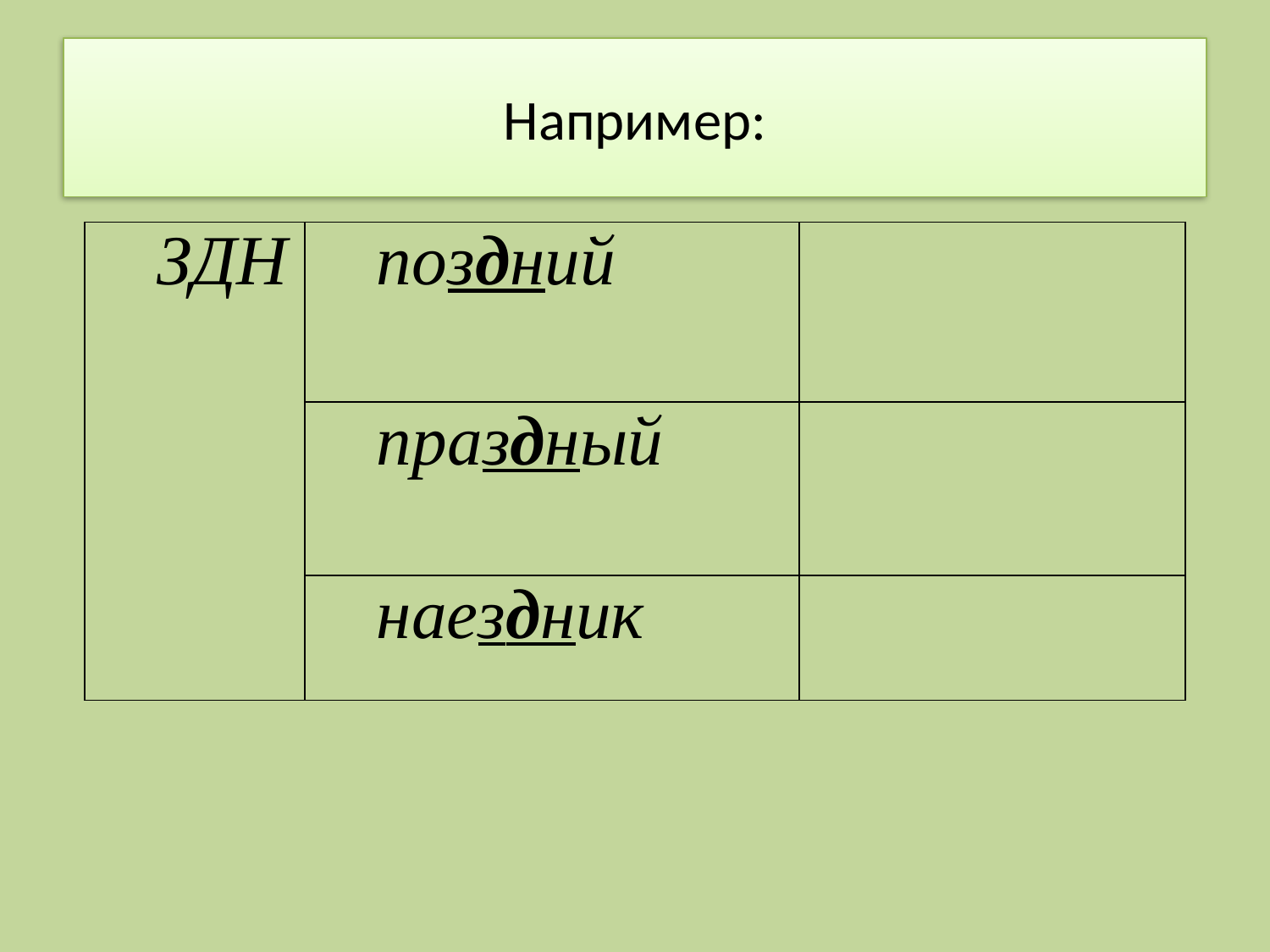

# Например:
| ЗДН | поздний |  |
| --- | --- | --- |
|  | праздный |  |
|  | наездник |  |